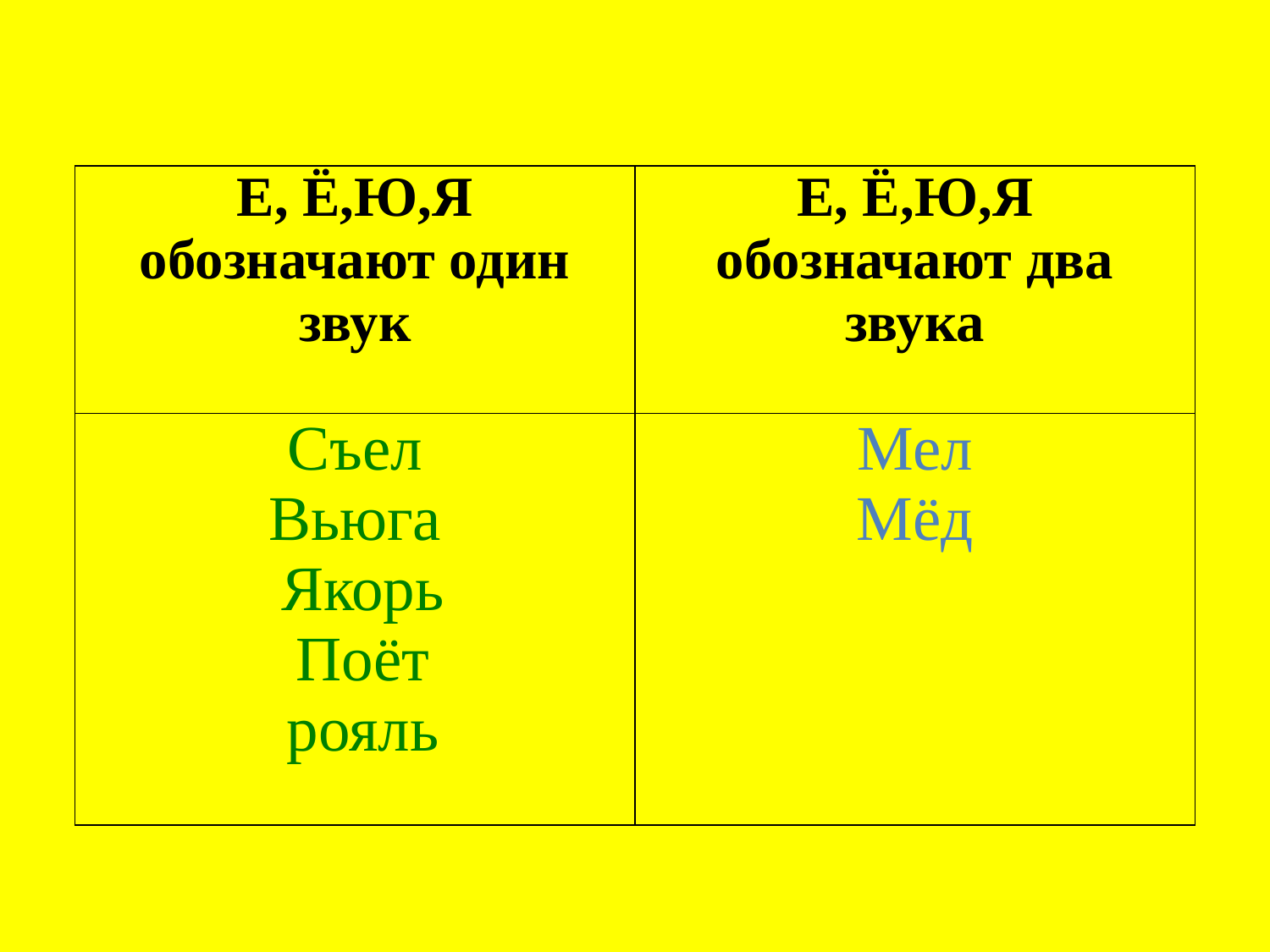

| Е, Ё,Ю,Я обозначают один звук | Е, Ё,Ю,Я обозначают два звука |
| --- | --- |
| Съел Вьюга Якорь Поёт рояль | Мел Мёд |
#